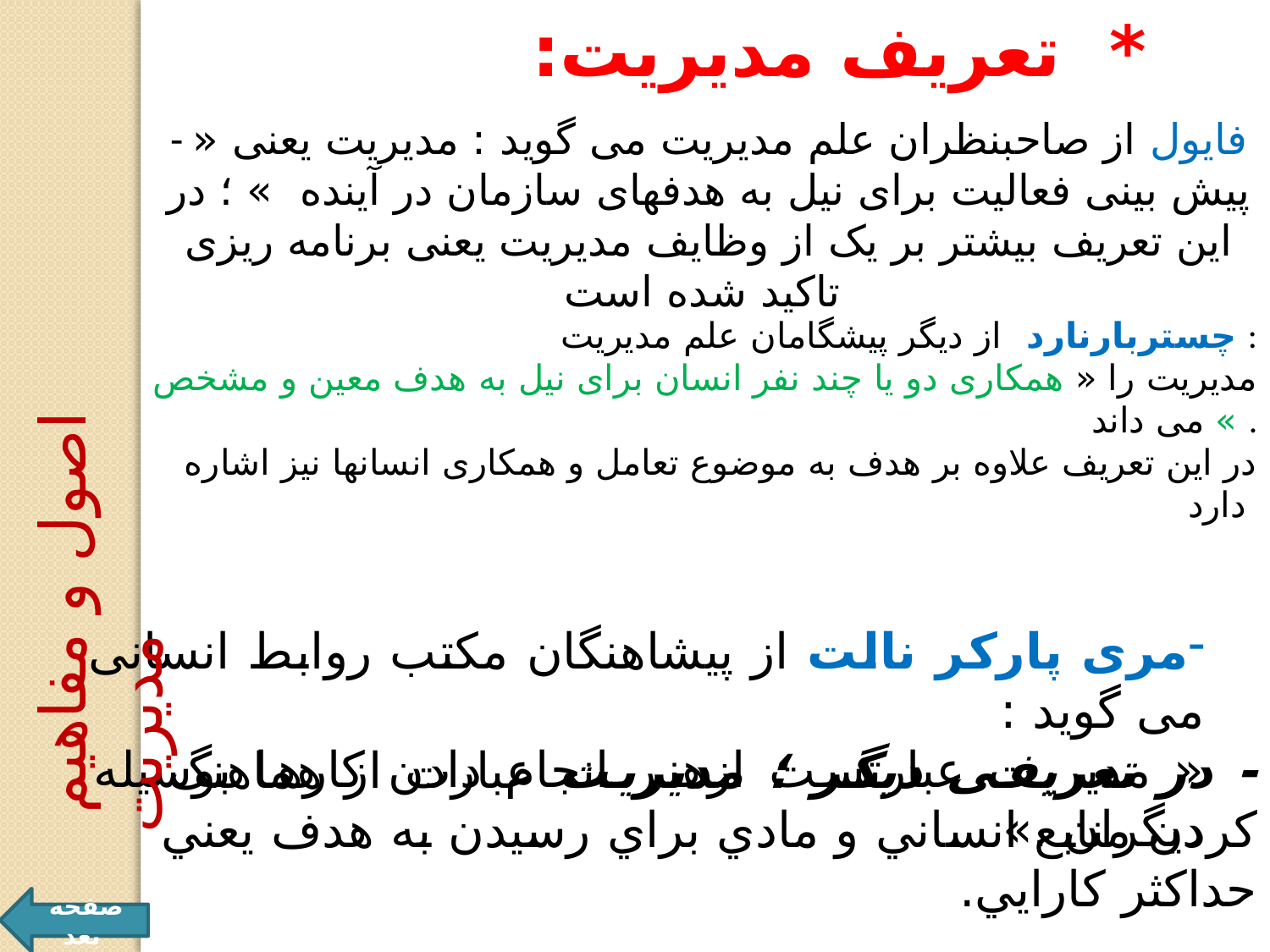

*  تعريف مديريت:
- فایول از صاحبنظران علم مدیریت می گوید : مدیریت یعنی « پیش بینی فعالیت برای نیل به هدفهای سازمان در آینده  » ؛ در این تعریف بیشتر بر یک از وظایف مدیریت یعنی برنامه ریزی تاکید شده است
 چستربارنارد  از دیگر پیشگامان علم مدیریت :
مدیریت را « همکاری دو یا چند نفر انسان برای نیل به هدف معین و مشخص » می داند .
 در این تعریف علاوه بر هدف به موضوع تعامل و همکاری انسانها نیز اشاره دارد
اصول و مفاهيم  مديريت
مری پارکر نالت از پیشاهنگان مکتب روابط انسانی می گوید :
« مدیریت عبارتست ازهنر انجام دادن کارها بوسیله دیگران .»
- در تعریفی دیگر ؛ مديريت عبارت از هماهنگ كردن منابع انساني و مادي براي رسيدن به هدف يعني حداكثر كارايي.
صفحه  بعد